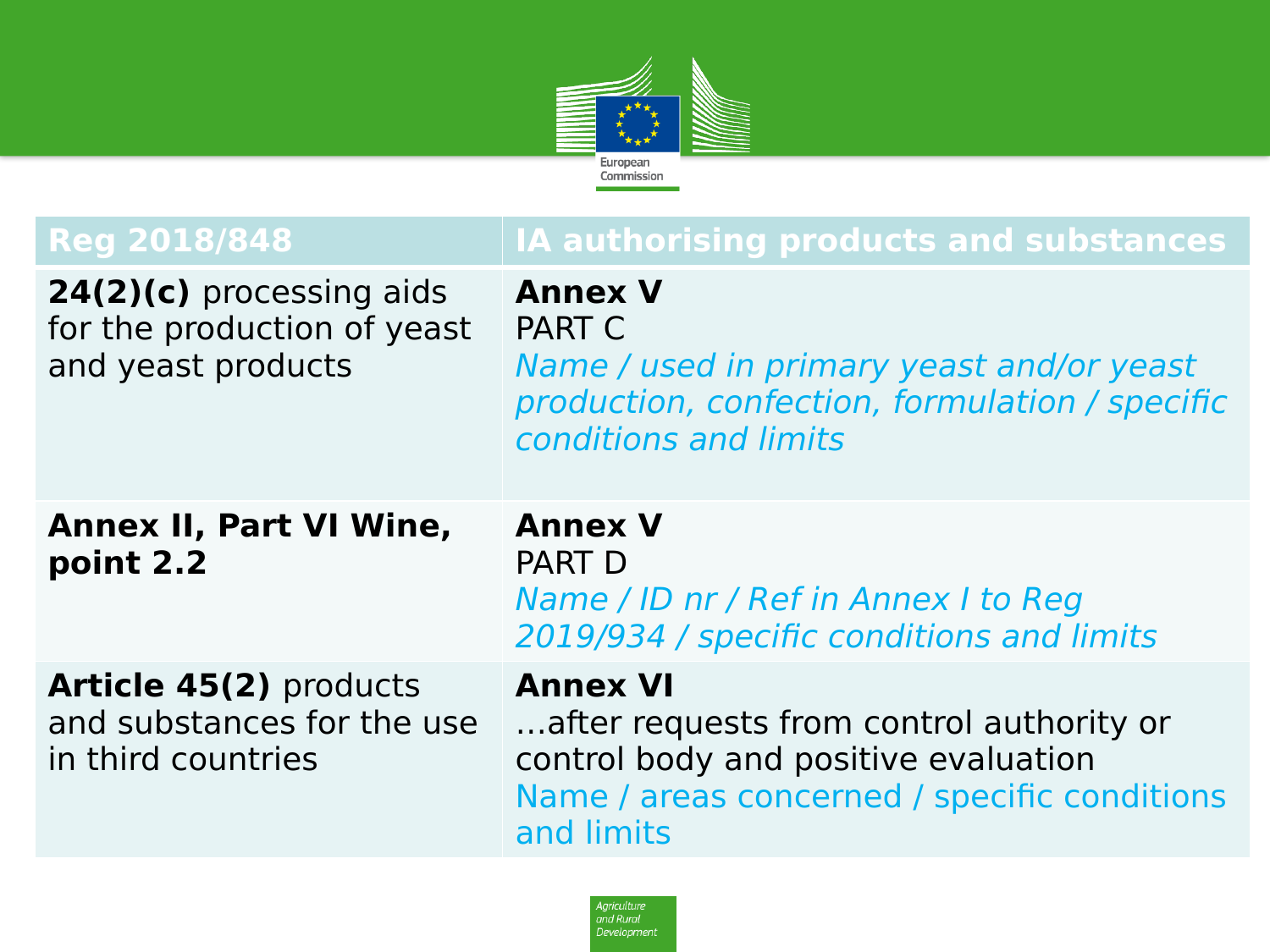

| Reg 2018/848 | IA authorising products and substances |
| --- | --- |
| 24(2)(c) processing aids for the production of yeast and yeast products | Annex V PART C Name / used in primary yeast and/or yeast production, confection, formulation / specific conditions and limits |
| Annex II, Part VI Wine, point 2.2 | Annex V PART D Name / ID nr / Ref in Annex I to Reg 2019/934 / specific conditions and limits |
| Article 45(2) products and substances for the use in third countries | Annex VI …after requests from control authority or control body and positive evaluation Name / areas concerned / specific conditions and limits |